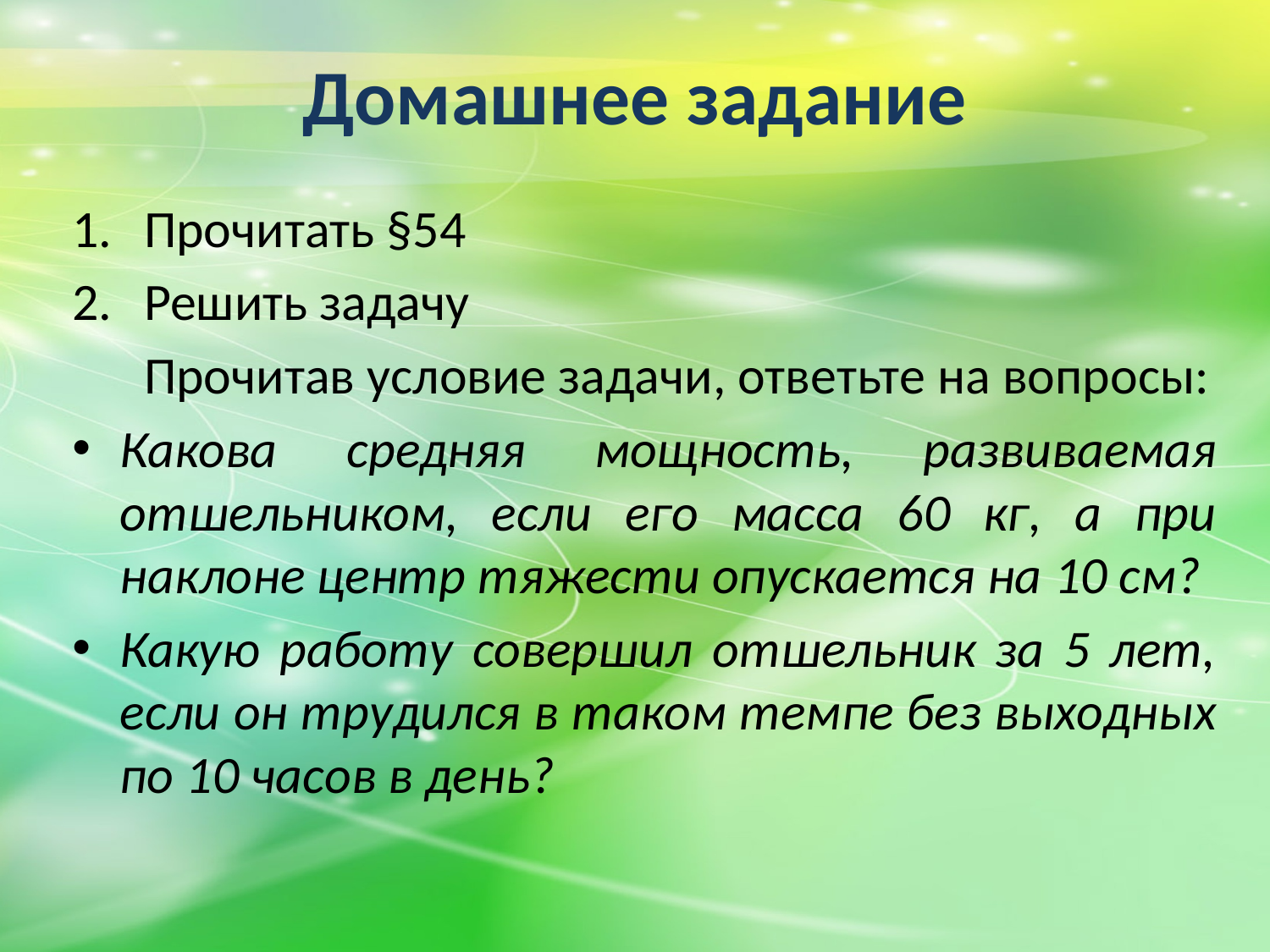

# Домашнее задание
Прочитать §54
Решить задачу
	Прочитав условие задачи, ответьте на вопросы:
Какова средняя мощность, развиваемая отшельником, если его масса 60 кг, а при наклоне центр тяжести опускается на 10 см?
Какую работу совершил отшельник за 5 лет, если он трудился в таком темпе без выходных по 10 часов в день?